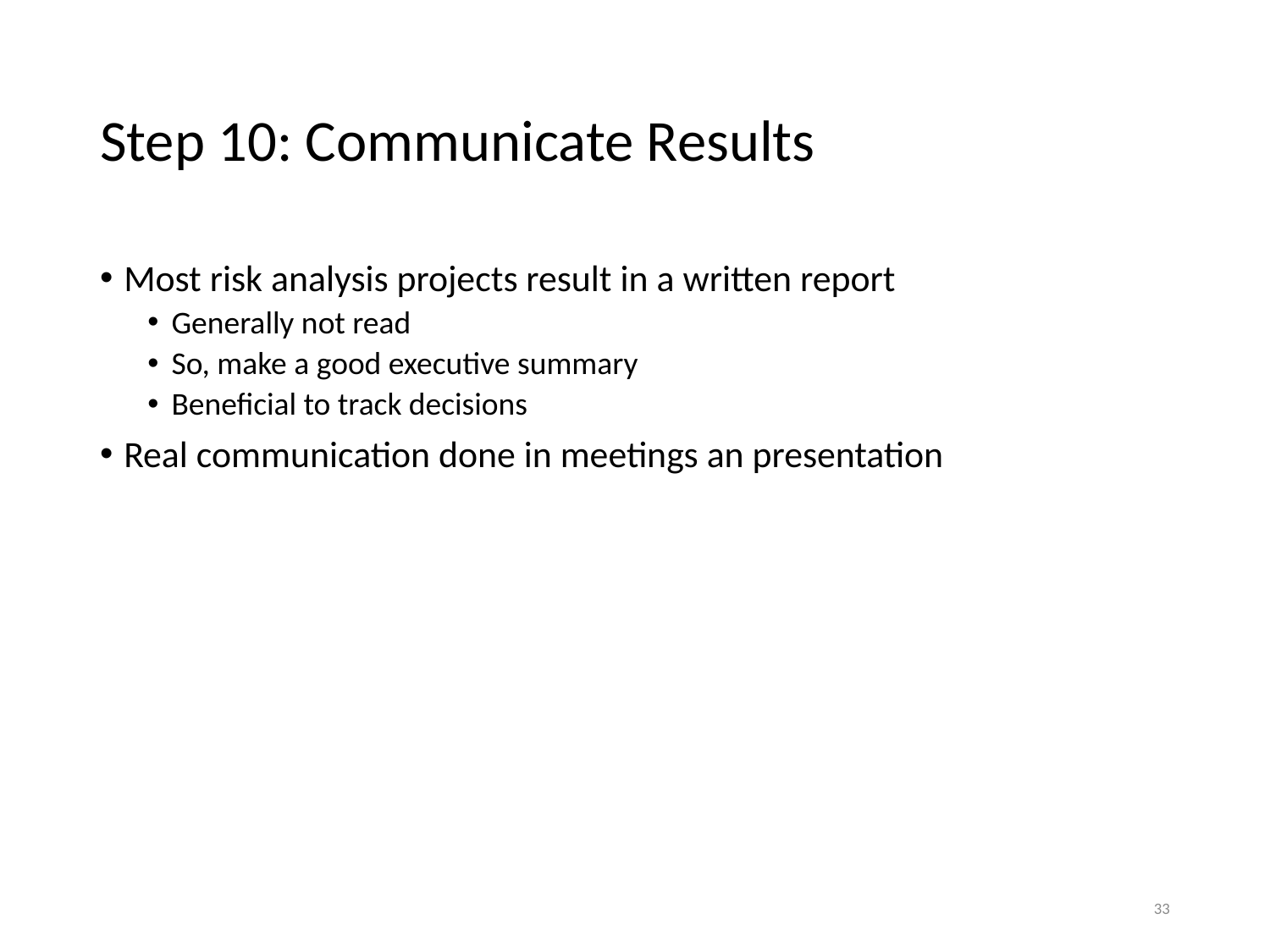

# Step 10: Communicate Results
Most risk analysis projects result in a written report
Generally not read
So, make a good executive summary
Beneficial to track decisions
Real communication done in meetings an presentation
33